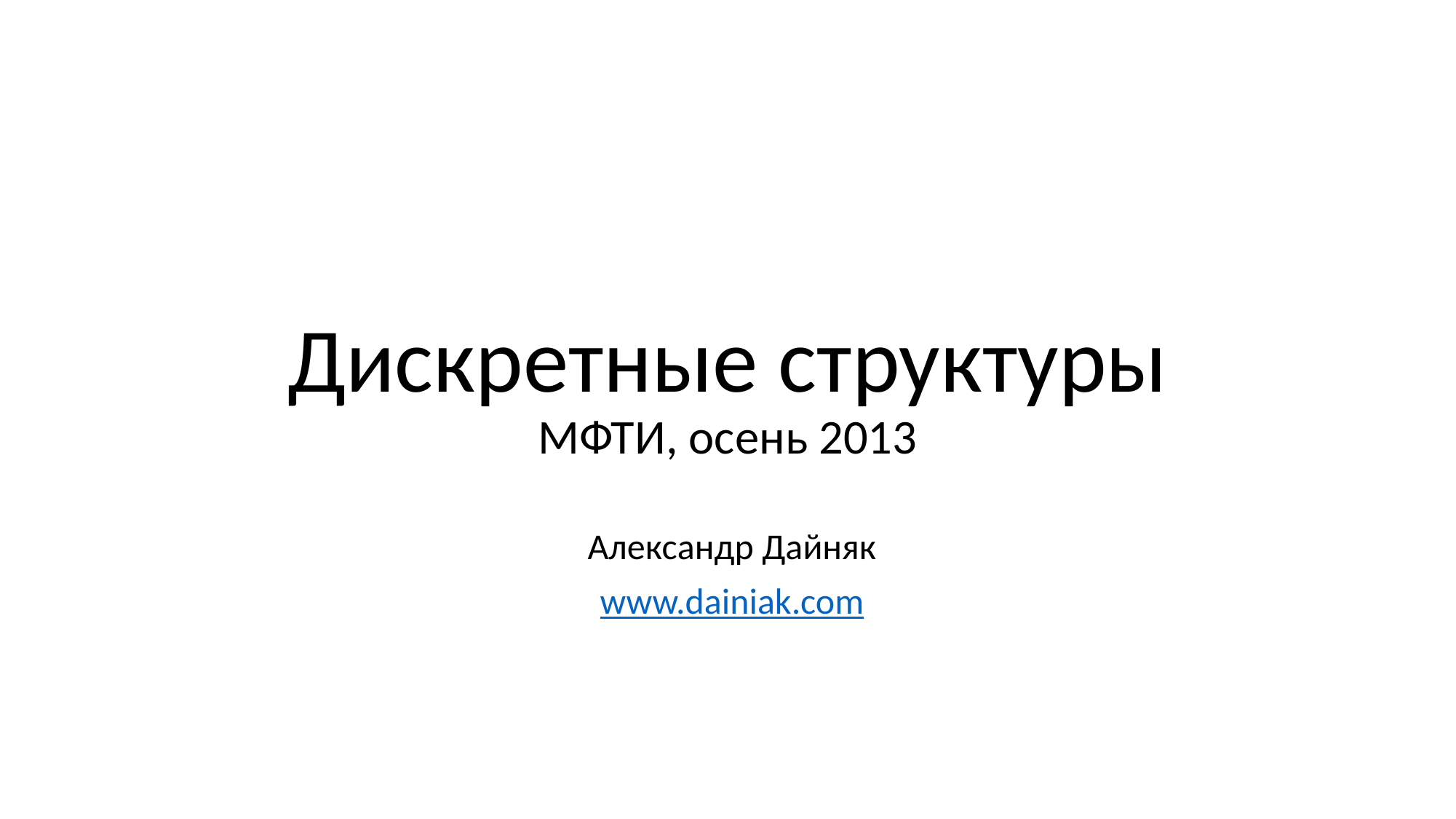

# Дискретные структуры МФТИ, осень 2013

Александр Дайняк
www.dainiak.com